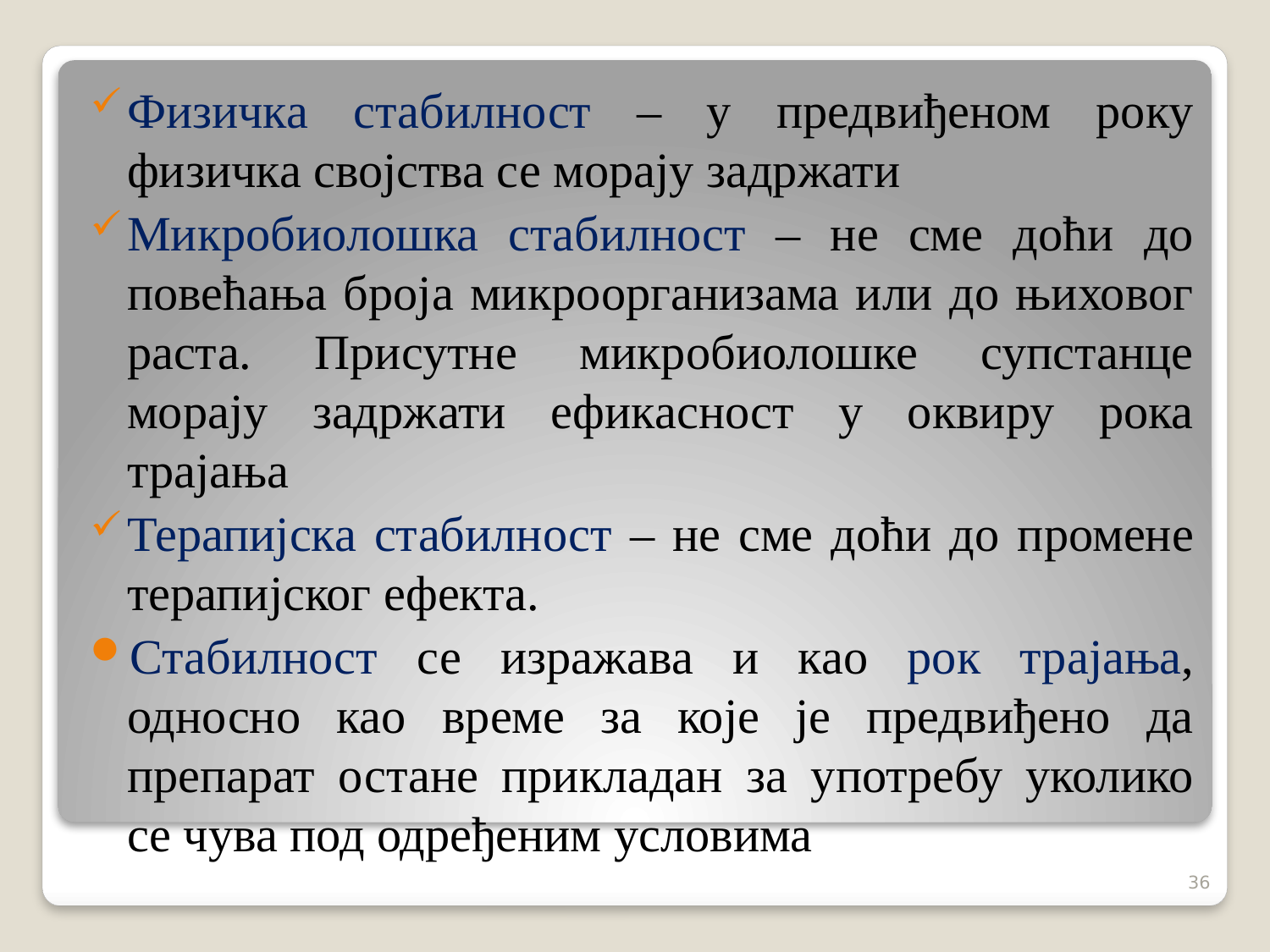

Физичка стабилност – у предвиђеном року физичка својства се морају задржати
Микробиолошка стабилност – не сме доћи до повећања броја микроорганизама или до њиховог раста. Присутне микробиолошке супстанце морају задржати ефикасност у оквиру рока трајања
Терапијска стабилност – не сме доћи до промене терапијског ефекта.
Стабилност се изражава и као рок трајања, односно као време за које је предвиђено да препарат остане прикладан за употребу уколико се чува под одређеним условима
36